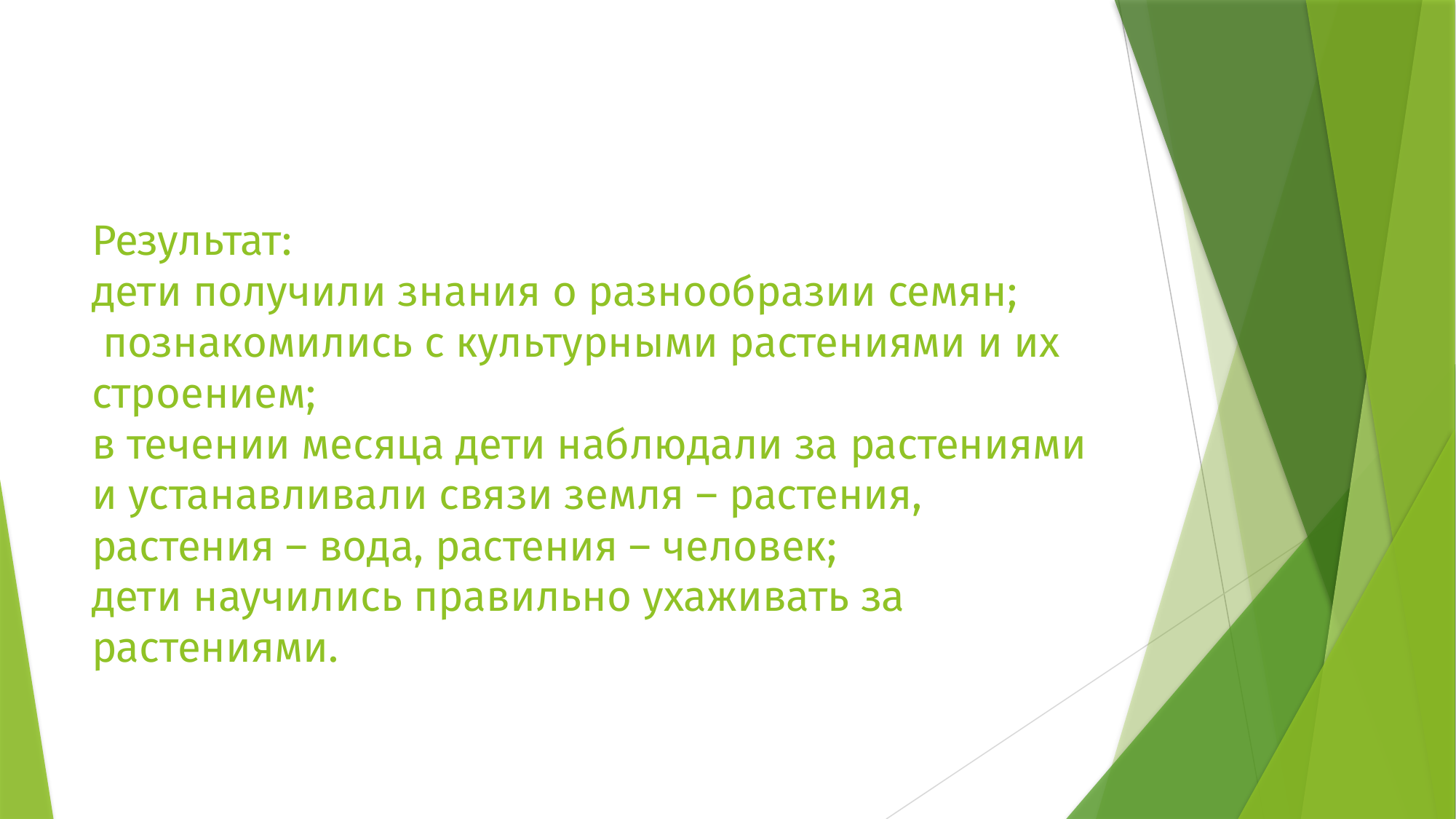

# Результат: дети получили знания о разнообразии семян; познакомились с культурными растениями и их строением; в течении месяца дети наблюдали за растениями и устанавливали связи земля – растения, растения – вода, растения – человек; дети научились правильно ухаживать за растениями.